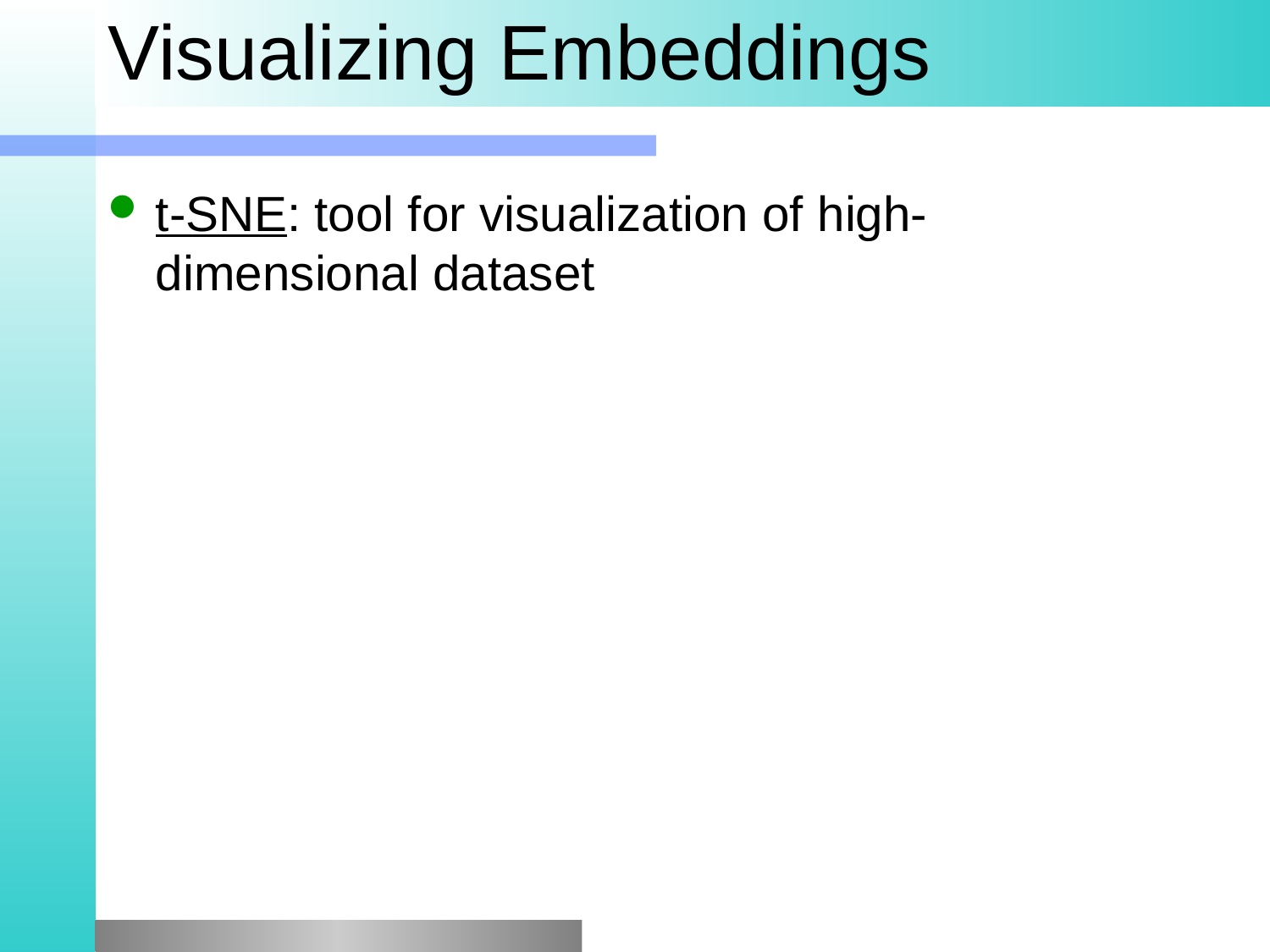

# Visualizing Embeddings
t-SNE: tool for visualization of high-dimensional dataset